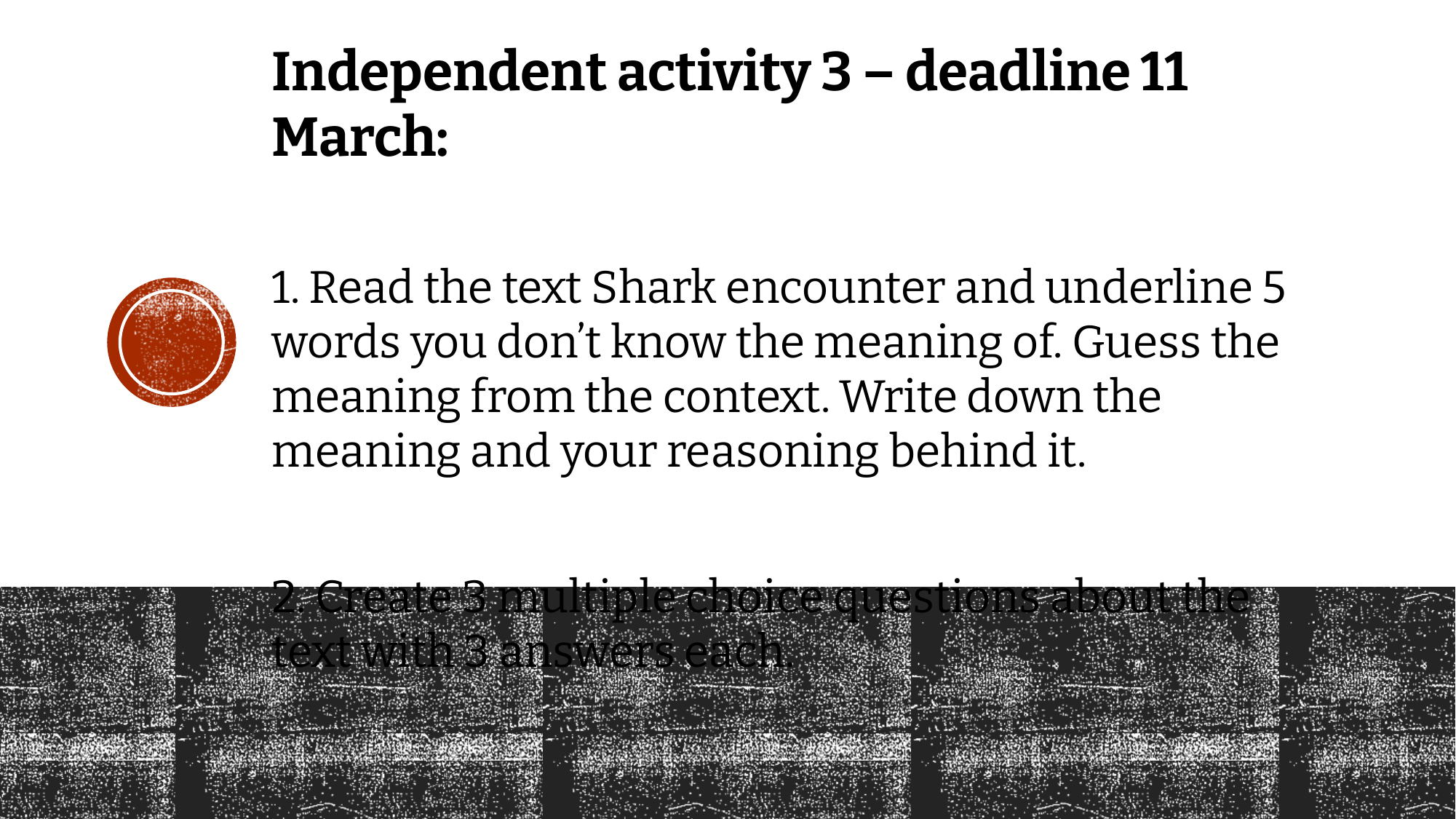

Independent activity 3 – deadline 11 March:

1. Read the text Shark encounter and underline 5 words you don’t know the meaning of. Guess the meaning from the context. Write down the meaning and your reasoning behind it.

2. Create 3 multiple choice questions about the text with 3 answers each.